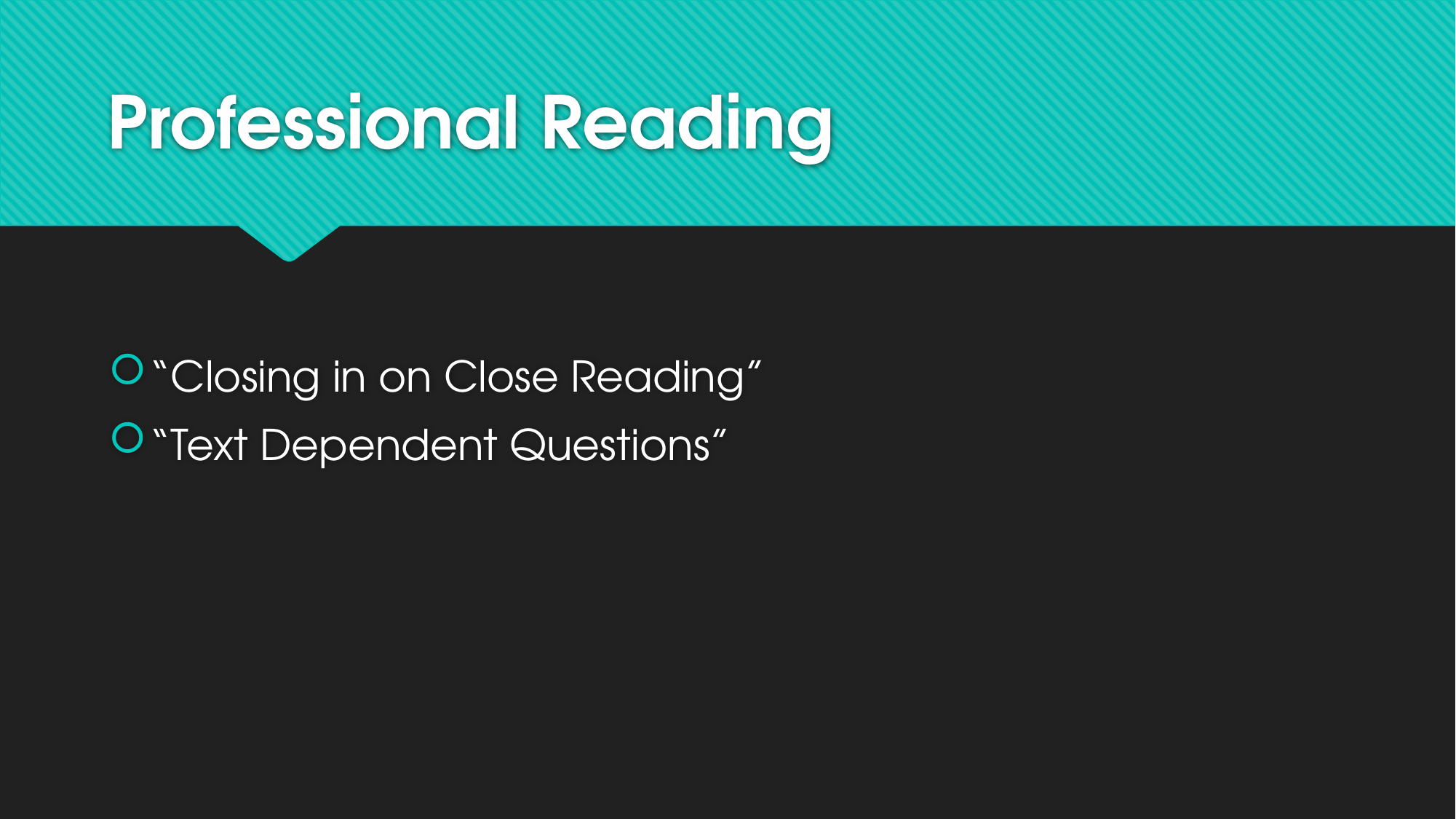

# Professional Reading
“Closing in on Close Reading”
“Text Dependent Questions”